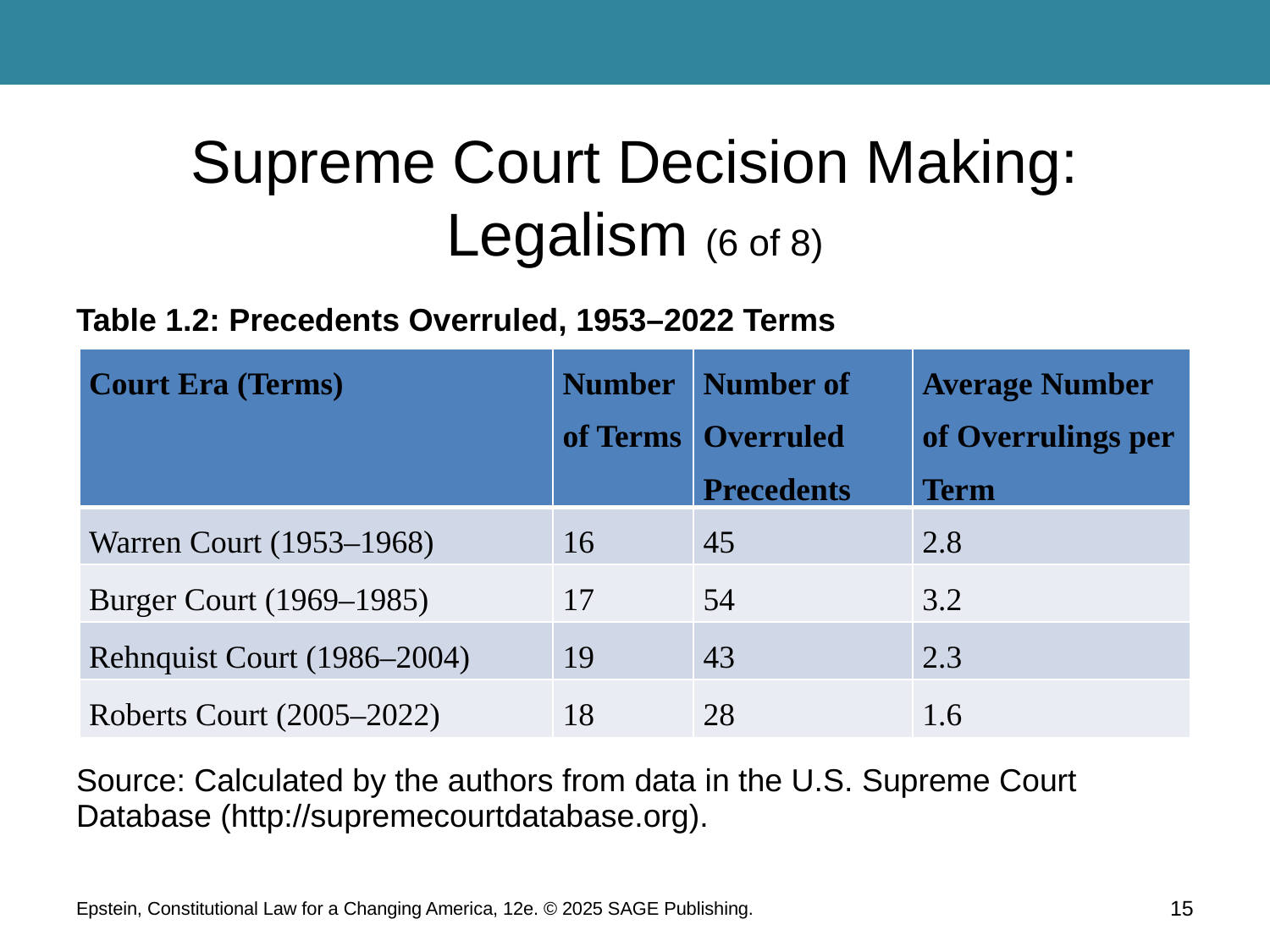

# Supreme Court Decision Making: Legalism (6 of 8)
Table 1.2: Precedents Overruled, 1953–2022 Terms

Source: Calculated by the authors from data in the U.S. Supreme Court Database (http://supremecourtdatabase.org).
| Court Era (Terms) | Number of Terms | Number of Overruled Precedents | Average Number of Overrulings per Term |
| --- | --- | --- | --- |
| Warren Court (1953–1968) | 16 | 45 | 2.8 |
| Burger Court (1969–1985) | 17 | 54 | 3.2 |
| Rehnquist Court (1986–2004) | 19 | 43 | 2.3 |
| Roberts Court (2005–2022) | 18 | 28 | 1.6 |
Epstein, Constitutional Law for a Changing America, 12e. © 2025 SAGE Publishing.
15